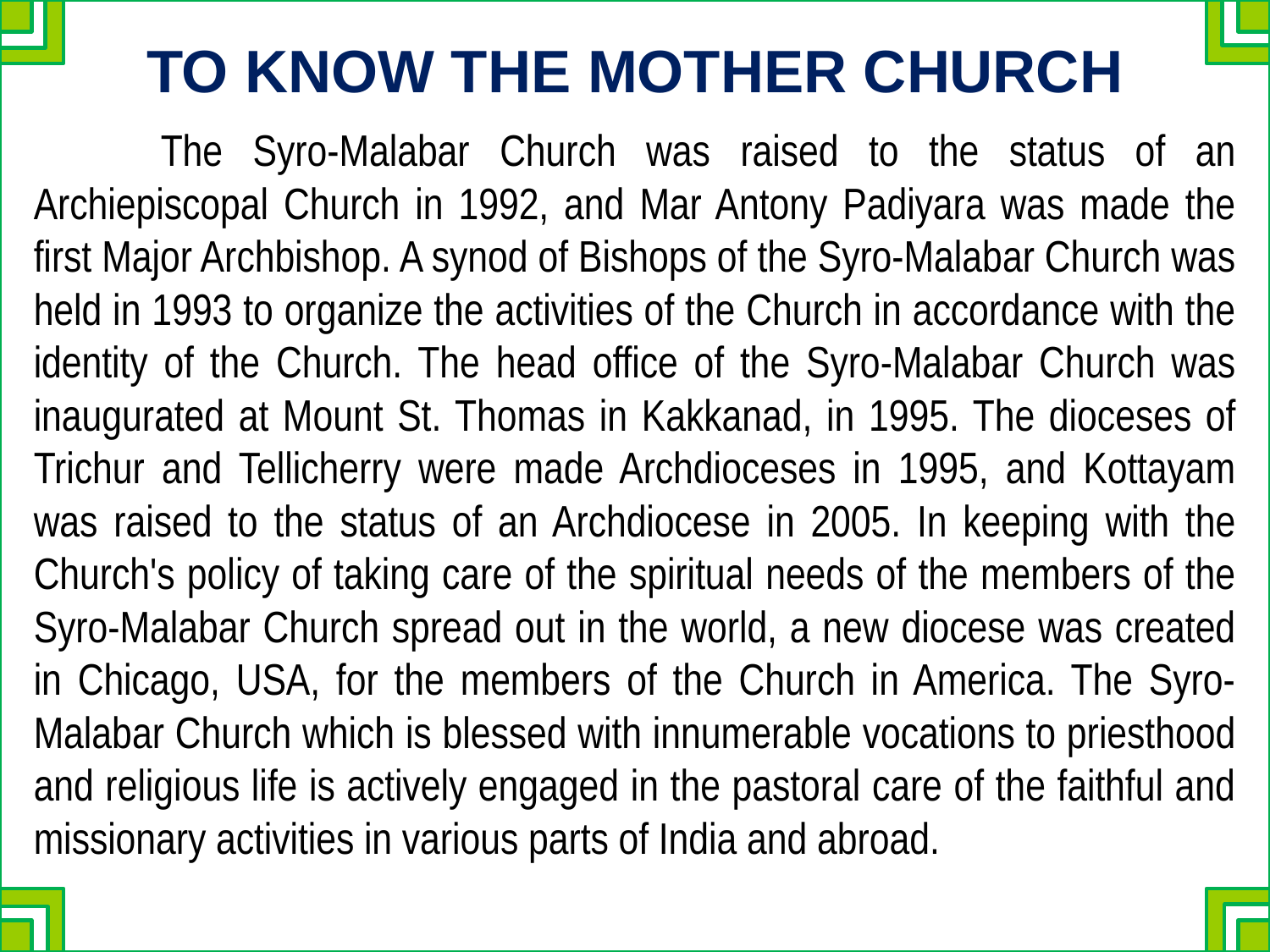

# To Know the Mother Church
	The Syro-Malabar Church was raised to the status of an Archiepiscopal Church in 1992, and Mar Antony Padiyara was made the first Major Archbishop. A synod of Bishops of the Syro-Malabar Church was held in 1993 to organize the activities of the Church in accordance with the identity of the Church. The head office of the Syro-Malabar Church was inaugurated at Mount St. Thomas in Kakkanad, in 1995. The dioceses of Trichur and Tellicherry were made Archdioceses in 1995, and Kottayam was raised to the status of an Archdiocese in 2005. In keeping with the Church's policy of taking care of the spiritual needs of the members of the Syro-Malabar Church spread out in the world, a new diocese was created in Chicago, USA, for the members of the Church in America. The Syro-Malabar Church which is blessed with innumerable vocations to priesthood and religious life is actively engaged in the pastoral care of the faithful and missionary activities in various parts of India and abroad.